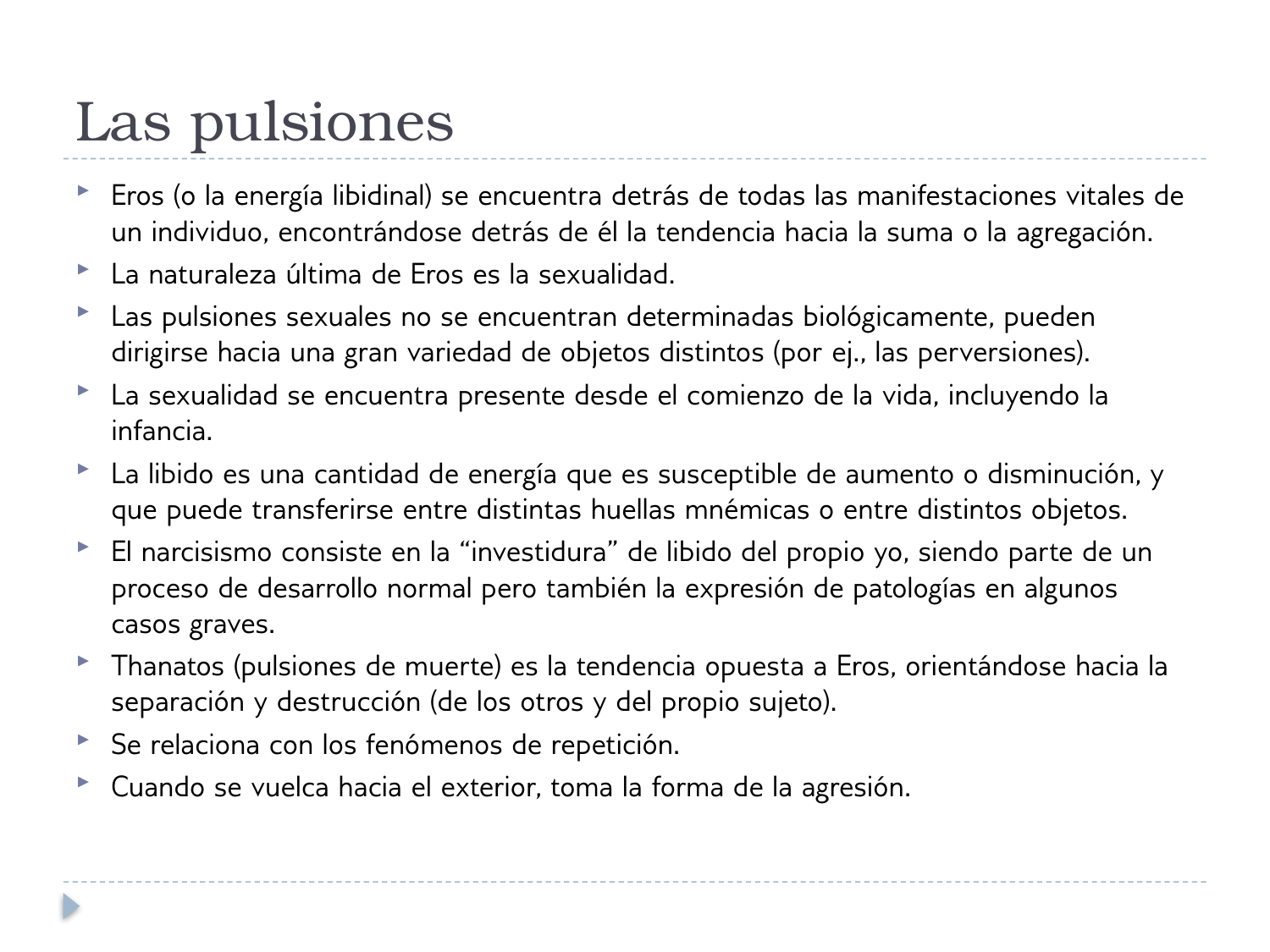

# Las pulsiones
Eros (o la energía libidinal) se encuentra detrás de todas las manifestaciones vitales de un individuo, encontrándose detrás de él la tendencia hacia la suma o la agregación.
La naturaleza última de Eros es la sexualidad.
Las pulsiones sexuales no se encuentran determinadas biológicamente, pueden dirigirse hacia una gran variedad de objetos distintos (por ej., las perversiones).
La sexualidad se encuentra presente desde el comienzo de la vida, incluyendo la infancia.
La libido es una cantidad de energía que es susceptible de aumento o disminución, y que puede transferirse entre distintas huellas mnémicas o entre distintos objetos.
El narcisismo consiste en la “investidura” de libido del propio yo, siendo parte de un proceso de desarrollo normal pero también la expresión de patologías en algunos casos graves.
Thanatos (pulsiones de muerte) es la tendencia opuesta a Eros, orientándose hacia la separación y destrucción (de los otros y del propio sujeto).
Se relaciona con los fenómenos de repetición.
Cuando se vuelca hacia el exterior, toma la forma de la agresión.